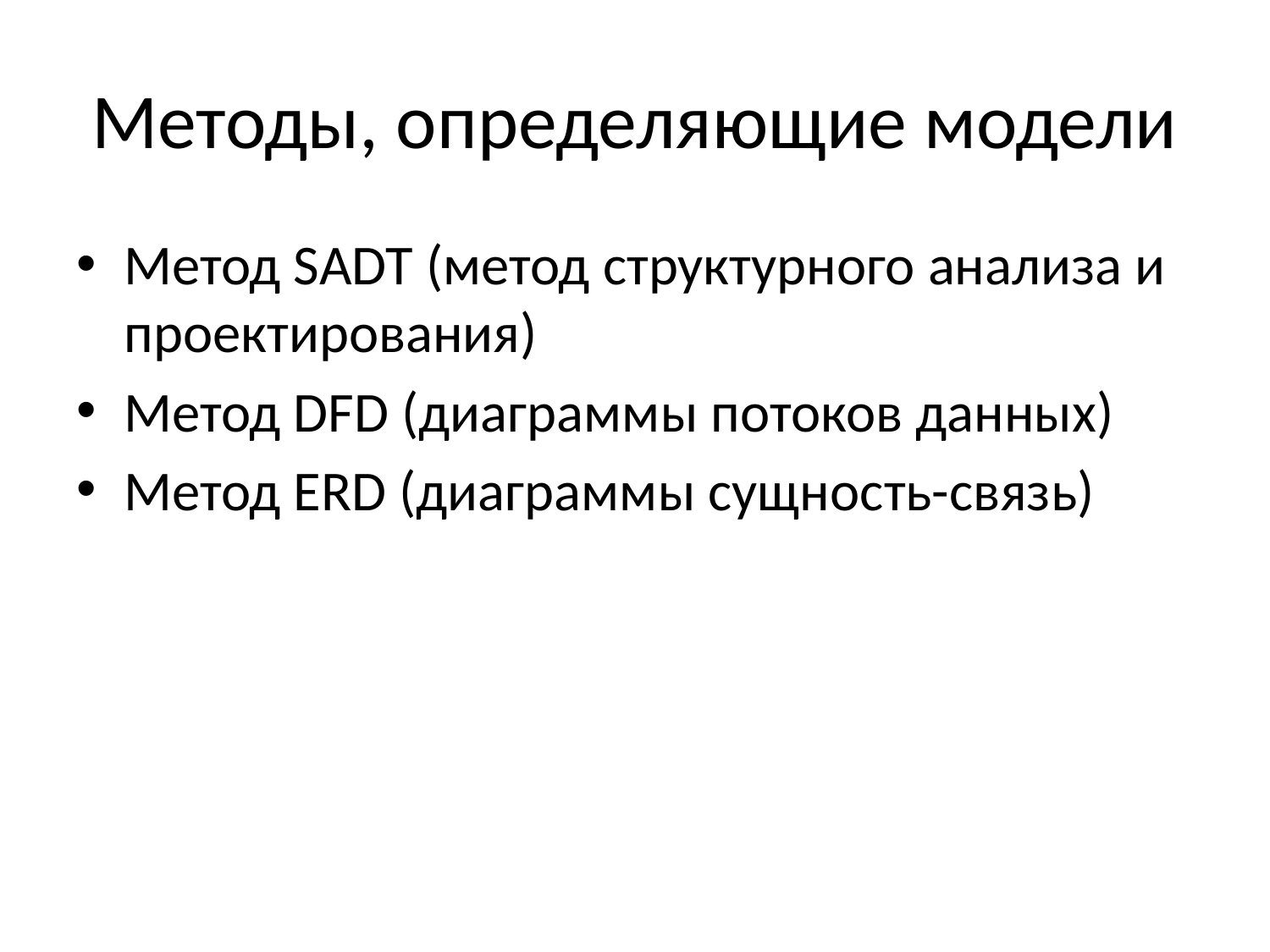

# Методы, определяющие модели
Метод SADT (метод структурного анализа и проектирования)
Метод DFD (диаграммы потоков данных)
Метод ERD (диаграммы сущность-связь)